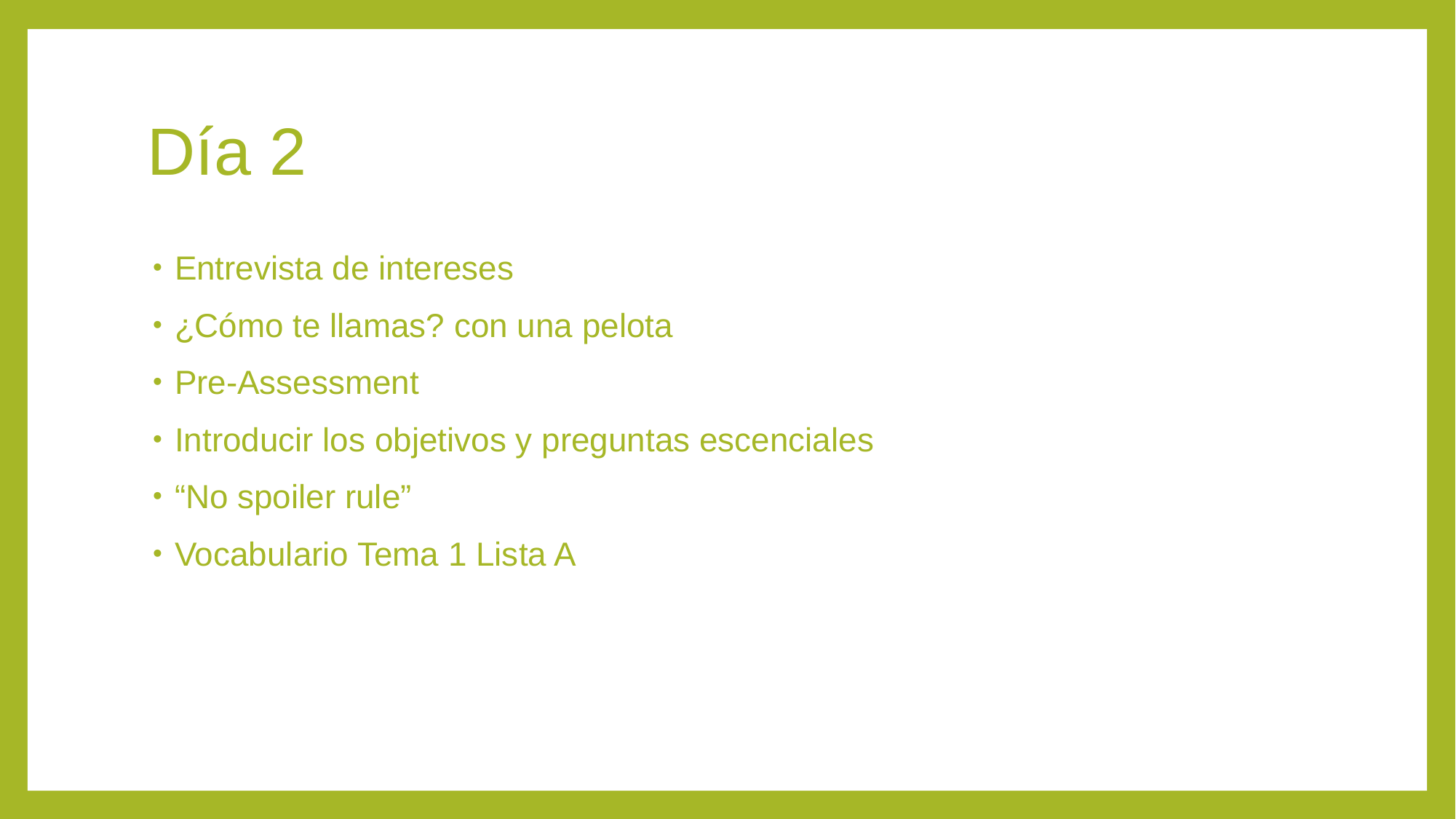

# Día 2
Entrevista de intereses
¿Cómo te llamas? con una pelota
Pre-Assessment
Introducir los objetivos y preguntas escenciales
“No spoiler rule”
Vocabulario Tema 1 Lista A